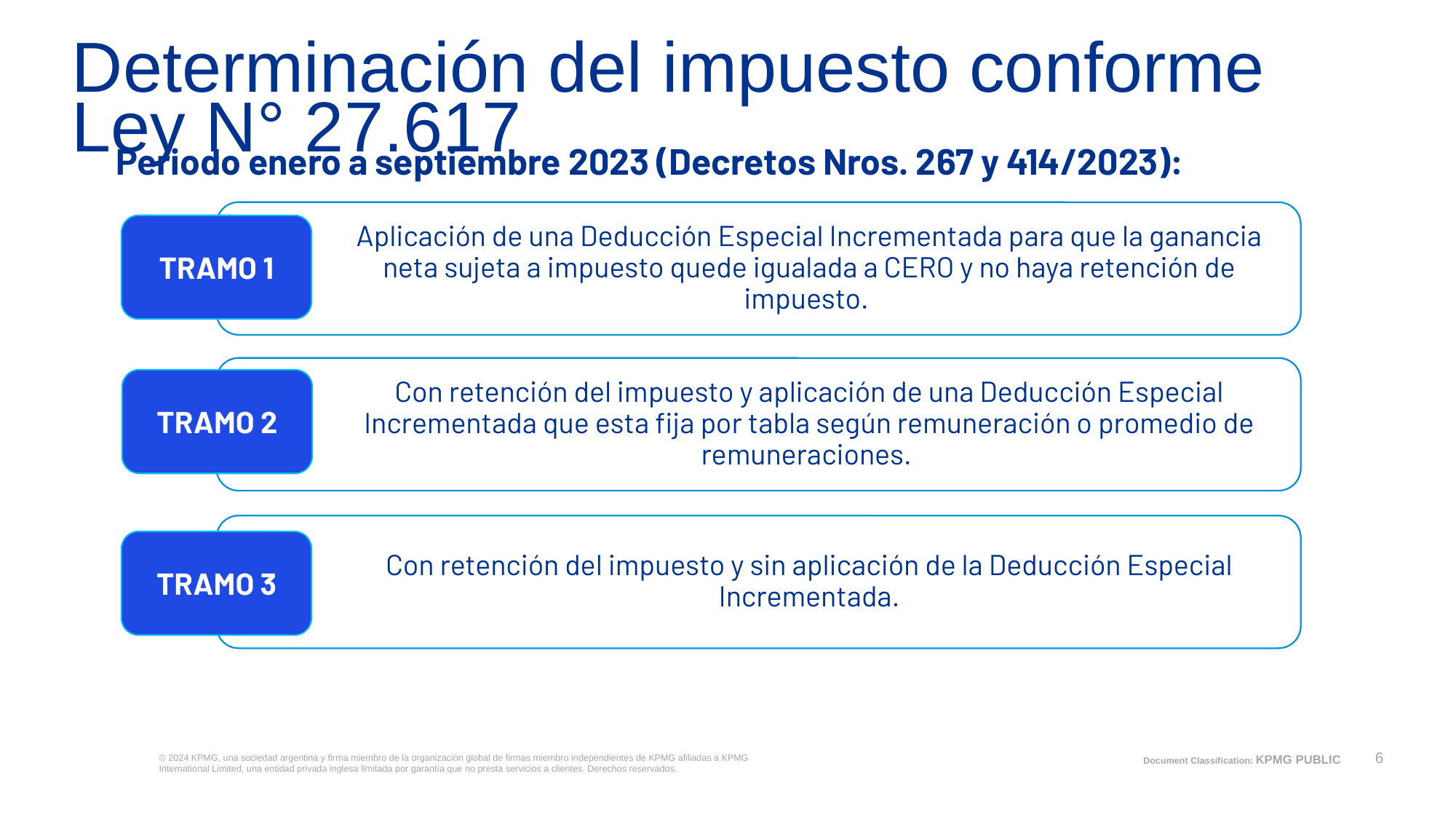

# Determinación del impuesto conforme Ley N° 27.617
Periodo enero a septiembre 2023 (Decretos Nros. 267 y 414/2023):

Aplicación de una Deducción Especial Incrementada para que la ganancia neta sujeta a impuesto quede igualada a CERO y no haya retención de impuesto.
TRAMO 1

Con retención del impuesto y aplicación de una Deducción Especial Incrementada que esta fija por tabla según remuneración o promedio de remuneraciones.
TRAMO 2

Con retención del impuesto y sin aplicación de la Deducción Especial Incrementada.
TRAMO 3